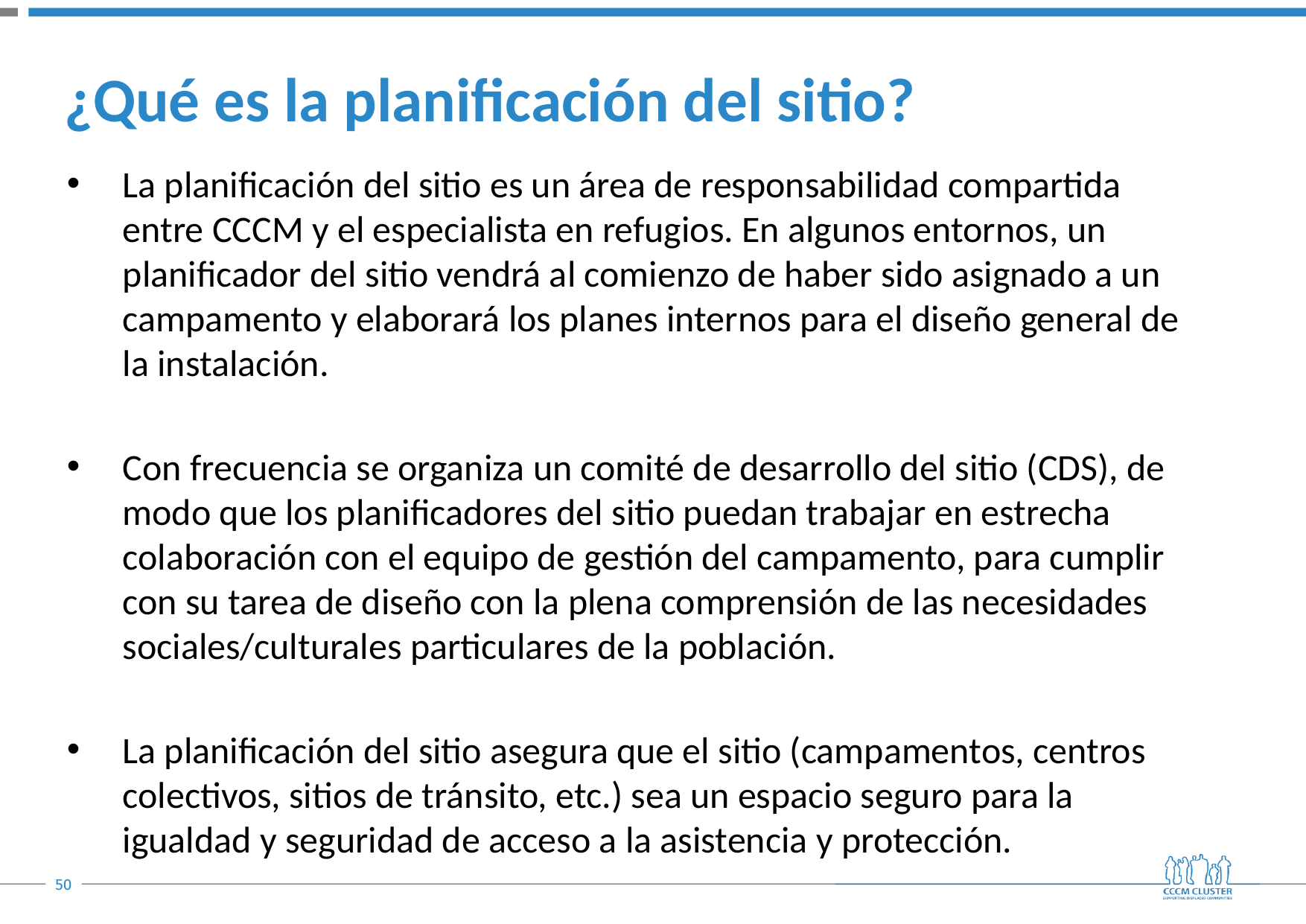

# ¿Qué es la planificación del sitio?
La planificación del sitio es un área de responsabilidad compartida entre CCCM y el especialista en refugios. En algunos entornos, un planificador del sitio vendrá al comienzo de haber sido asignado a un campamento y elaborará los planes internos para el diseño general de la instalación.

Con frecuencia se organiza un comité de desarrollo del sitio (CDS), de modo que los planificadores del sitio puedan trabajar en estrecha colaboración con el equipo de gestión del campamento, para cumplir con su tarea de diseño con la plena comprensión de las necesidades sociales/culturales particulares de la población.

La planificación del sitio asegura que el sitio (campamentos, centros colectivos, sitios de tránsito, etc.) sea un espacio seguro para la igualdad y seguridad de acceso a la asistencia y protección.